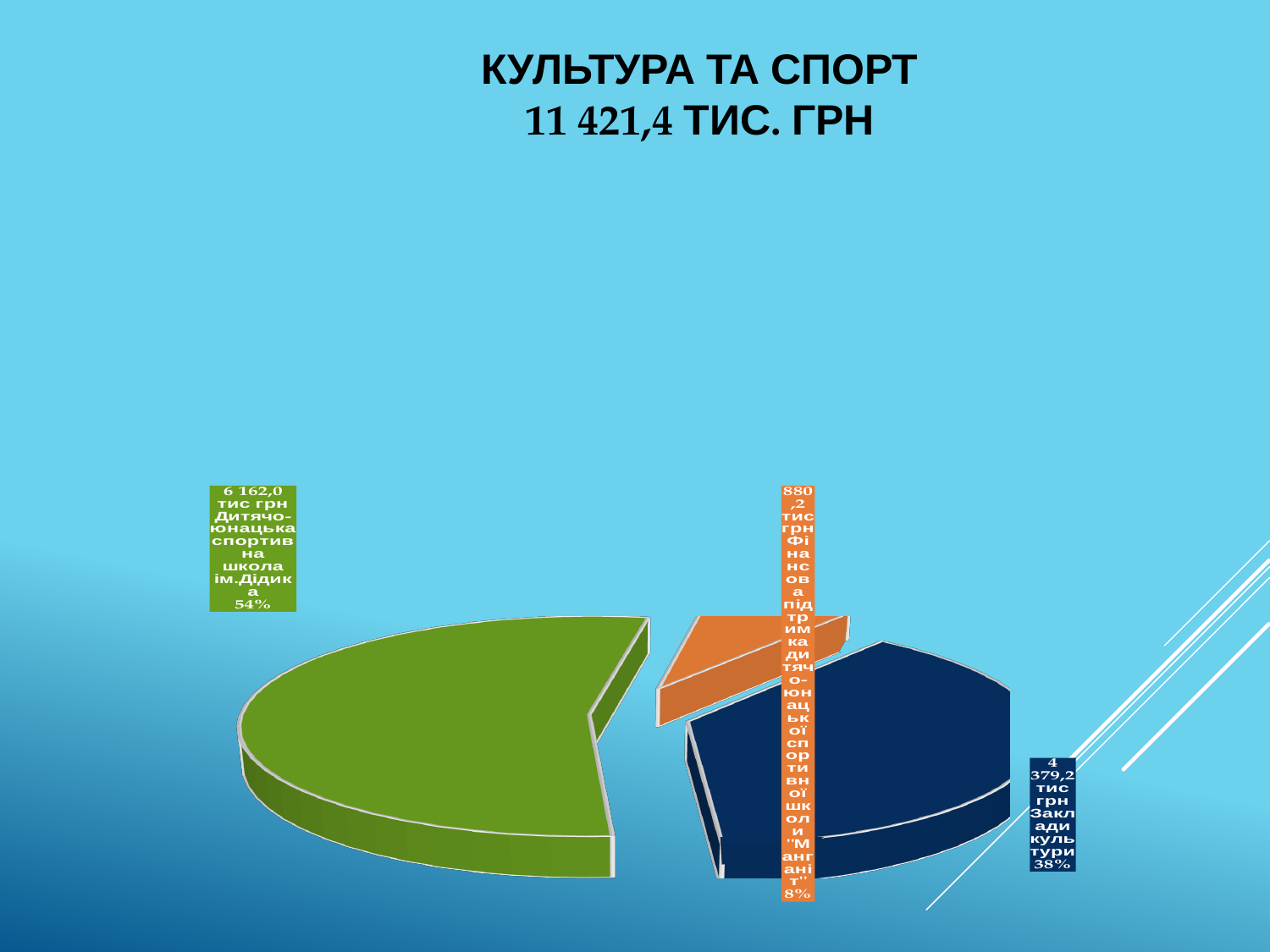

# Культура та спорт 11 421,4 ТИС. грн

[unsupported chart]